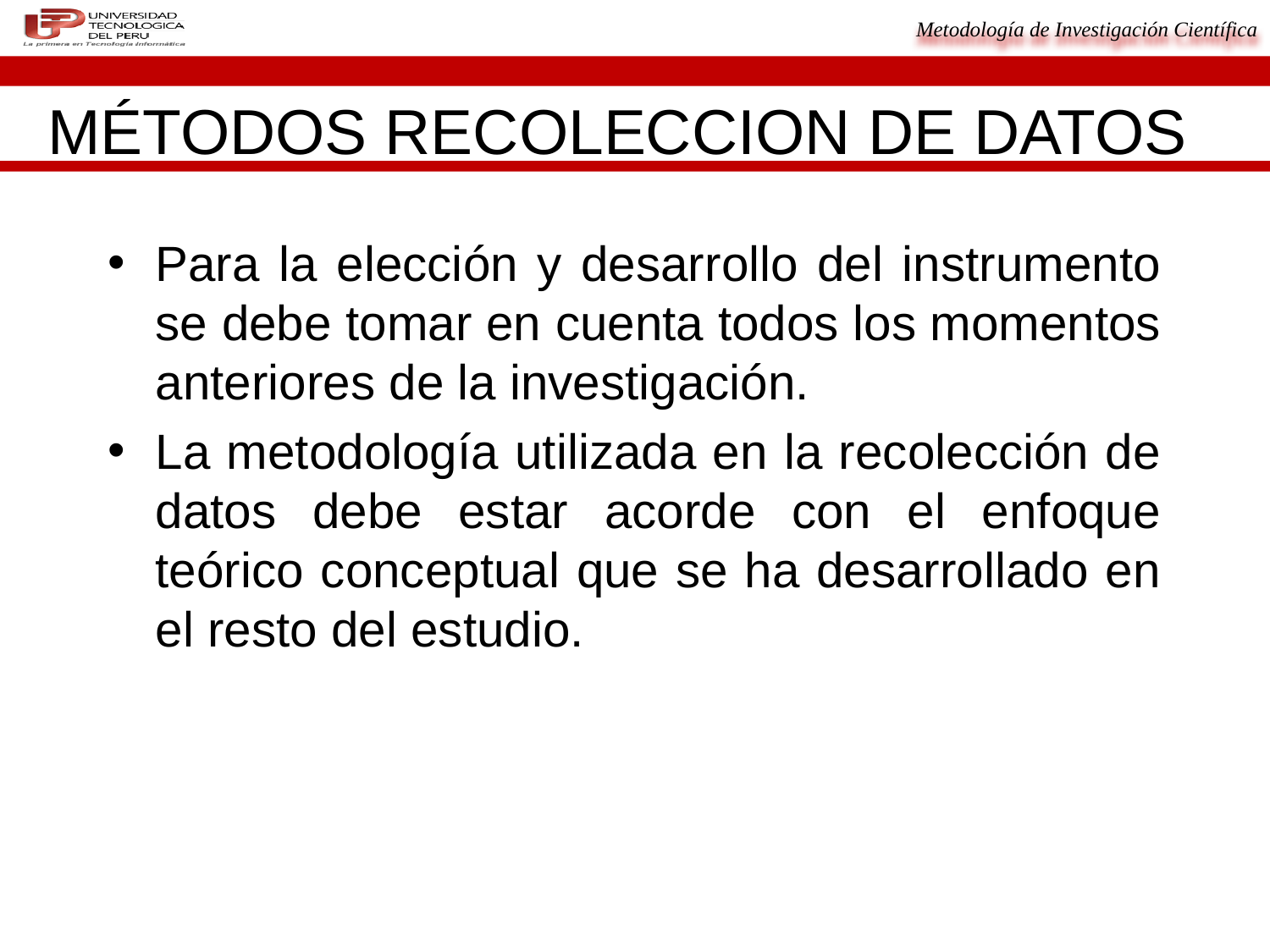

# MÉTODOS RECOLECCION DE DATOS
Para la elección y desarrollo del instrumento se debe tomar en cuenta todos los momentos anteriores de la investigación.
La metodología utilizada en la recolección de datos debe estar acorde con el enfoque teórico conceptual que se ha desarrollado en el resto del estudio.